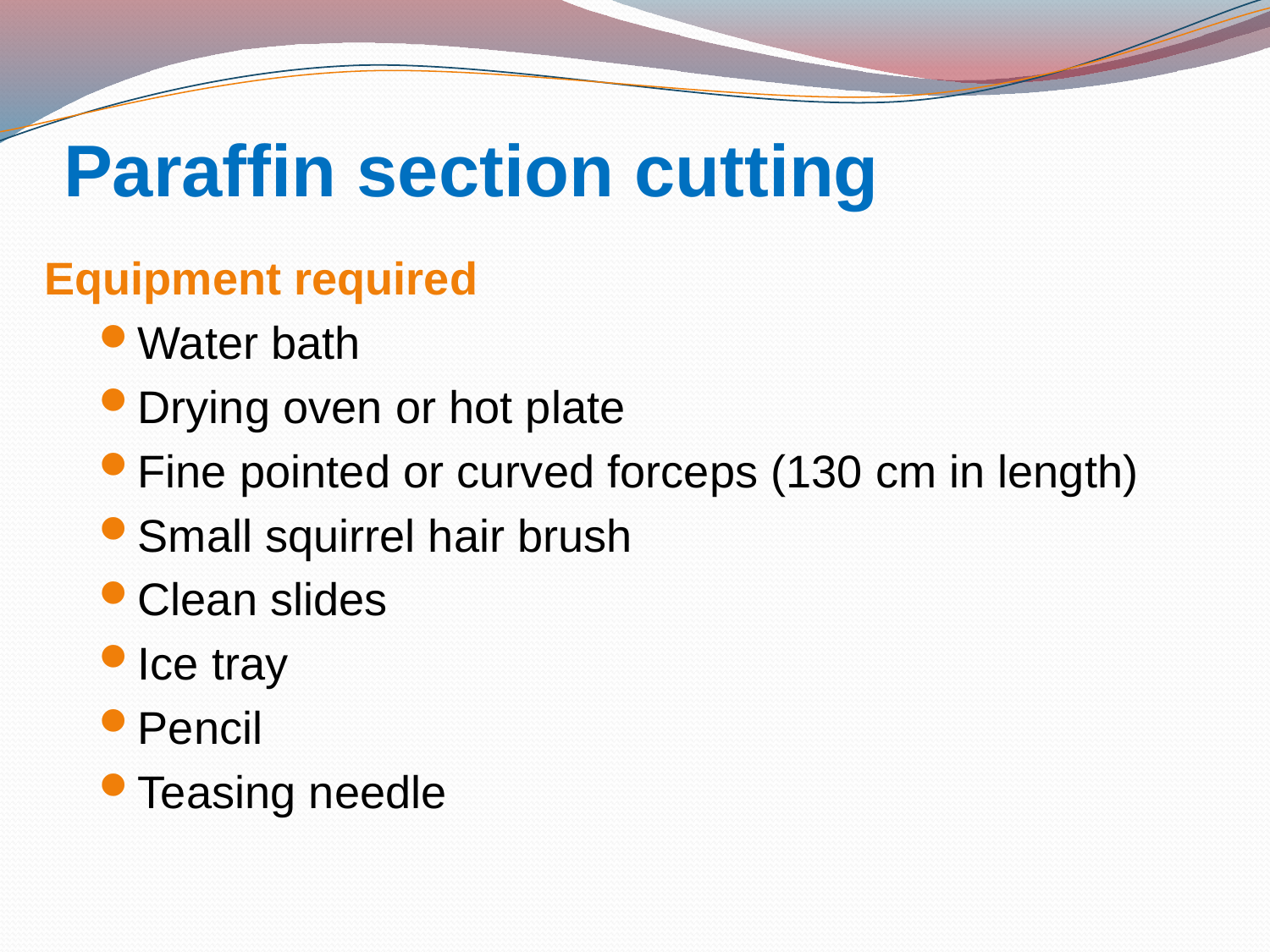

# Paraffin section cutting
Equipment required
Water bath
Drying oven or hot plate
Fine pointed or curved forceps (130 cm in length)
Small squirrel hair brush
Clean slides
Ice tray
Pencil
Teasing needle